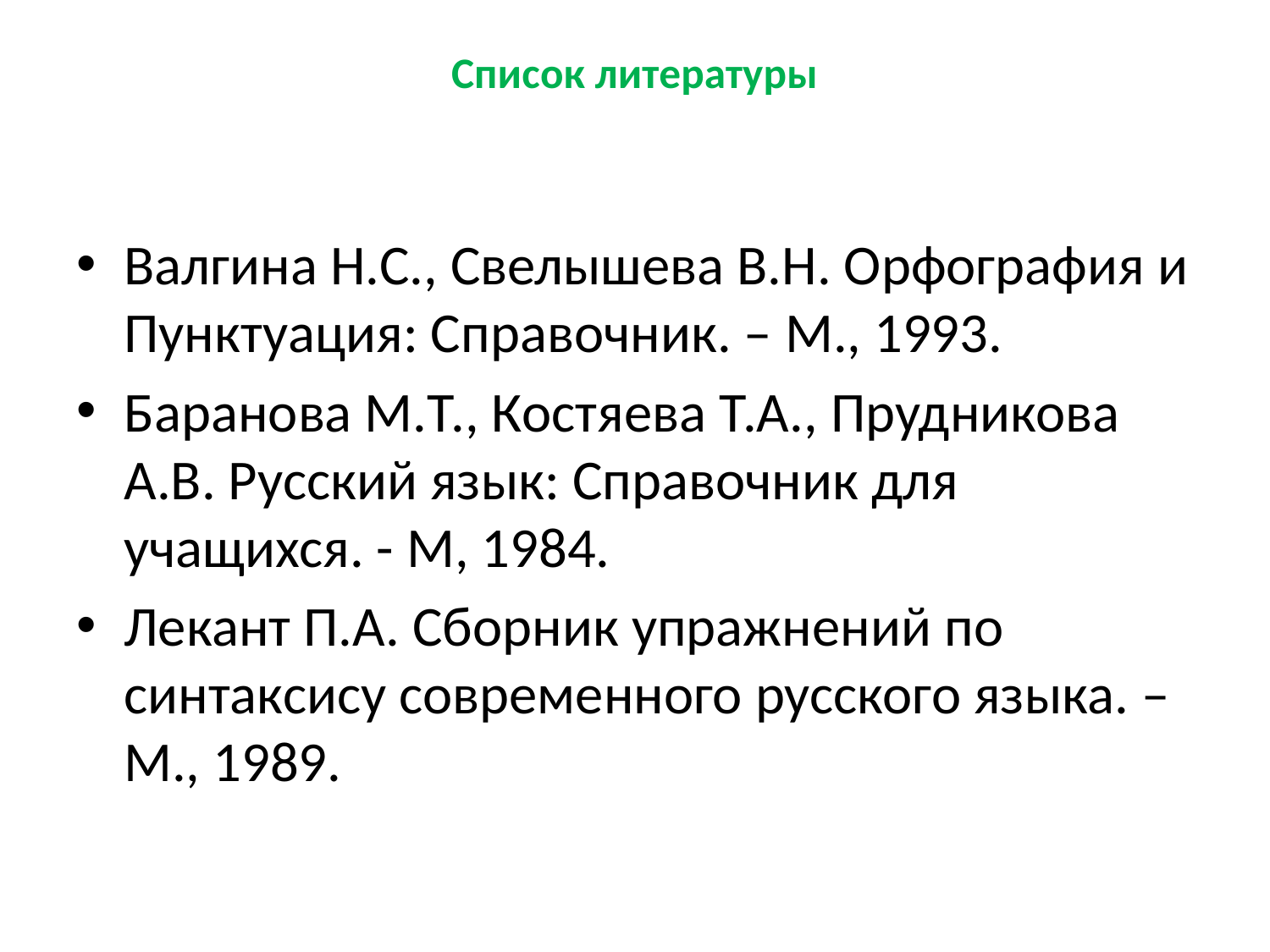

# Список литературы
Валгина Н.С., Свелышева В.Н. Орфография и Пунктуация: Справочник. – М., 1993.
Баранова М.Т., Костяева Т.А., Прудникова А.В. Русский язык: Справочник для учащихся. - М, 1984.
Лекант П.А. Сборник упражнений по синтаксису современного русского языка. – М., 1989.